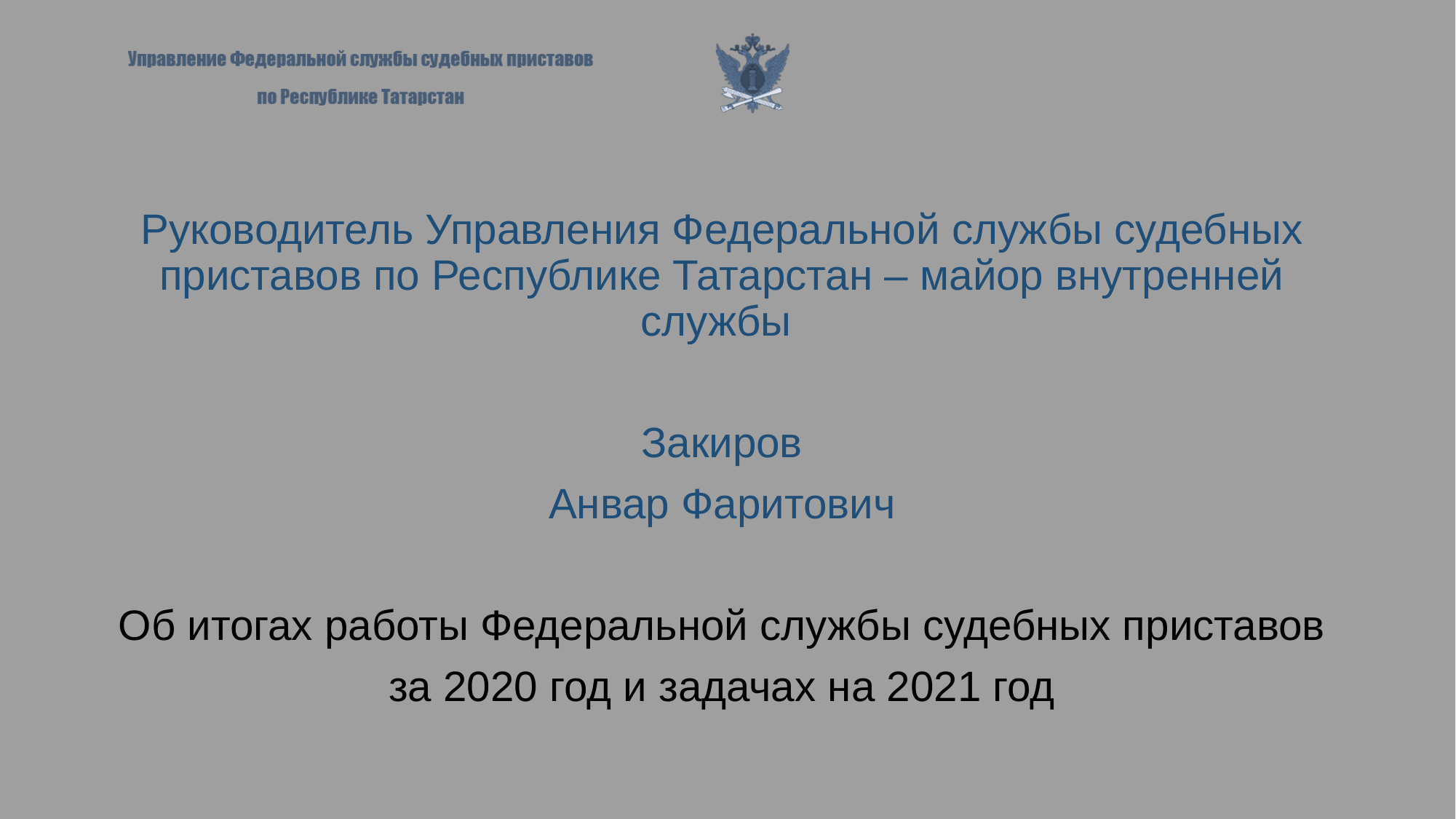

Руководитель Управления Федеральной службы судебных приставов по Республике Татарстан – майор внутренней службы

Закиров
Анвар Фаритович

Об итогах работы Федеральной службы судебных приставов
за 2020 год и задачах на 2021 год